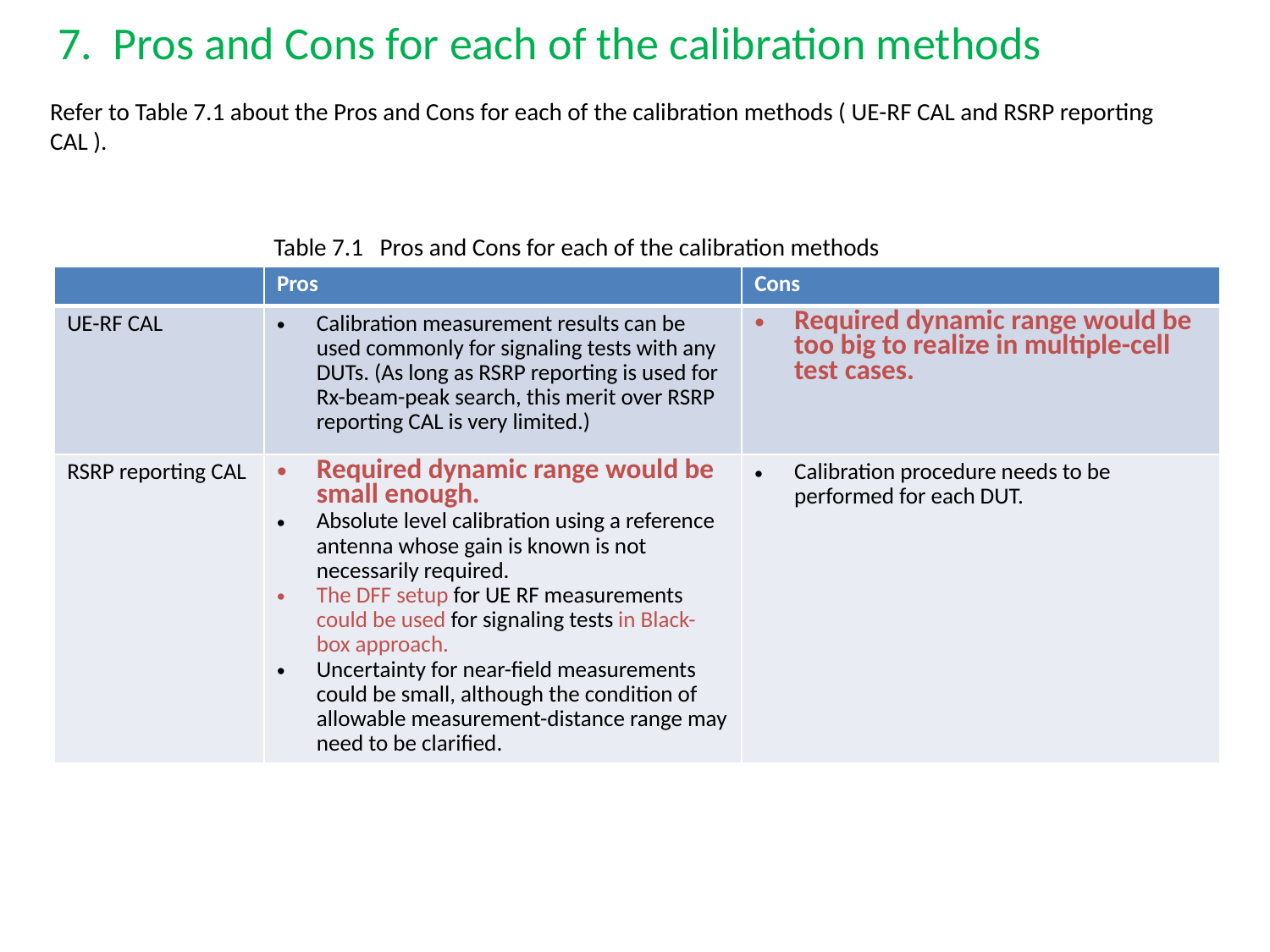

# 7.  Pros and Cons for each of the calibration methods
Refer to Table 7.1 about the Pros and Cons for each of the calibration methods ( UE-RF CAL and RSRP reporting CAL ).
Table 7.1   Pros and Cons for each of the calibration methods
|  | Pros | Cons |
| --- | --- | --- |
| UE-RF CAL | Calibration measurement results can be used commonly for signaling tests with any DUTs. (As long as RSRP reporting is used for Rx-beam-peak search, this merit over RSRP reporting CAL is very limited.) | Required dynamic range would be too big to realize in multiple-cell test cases. |
| RSRP reporting CAL | Required dynamic range would be small enough. Absolute level calibration using a reference antenna whose gain is known is not necessarily required. The DFF setup for UE RF measurements could be used for signaling tests in Black-box approach. Uncertainty for near-field measurements could be small, although the condition of allowable measurement-distance range may need to be clarified. | Calibration procedure needs to be performed for each DUT. |